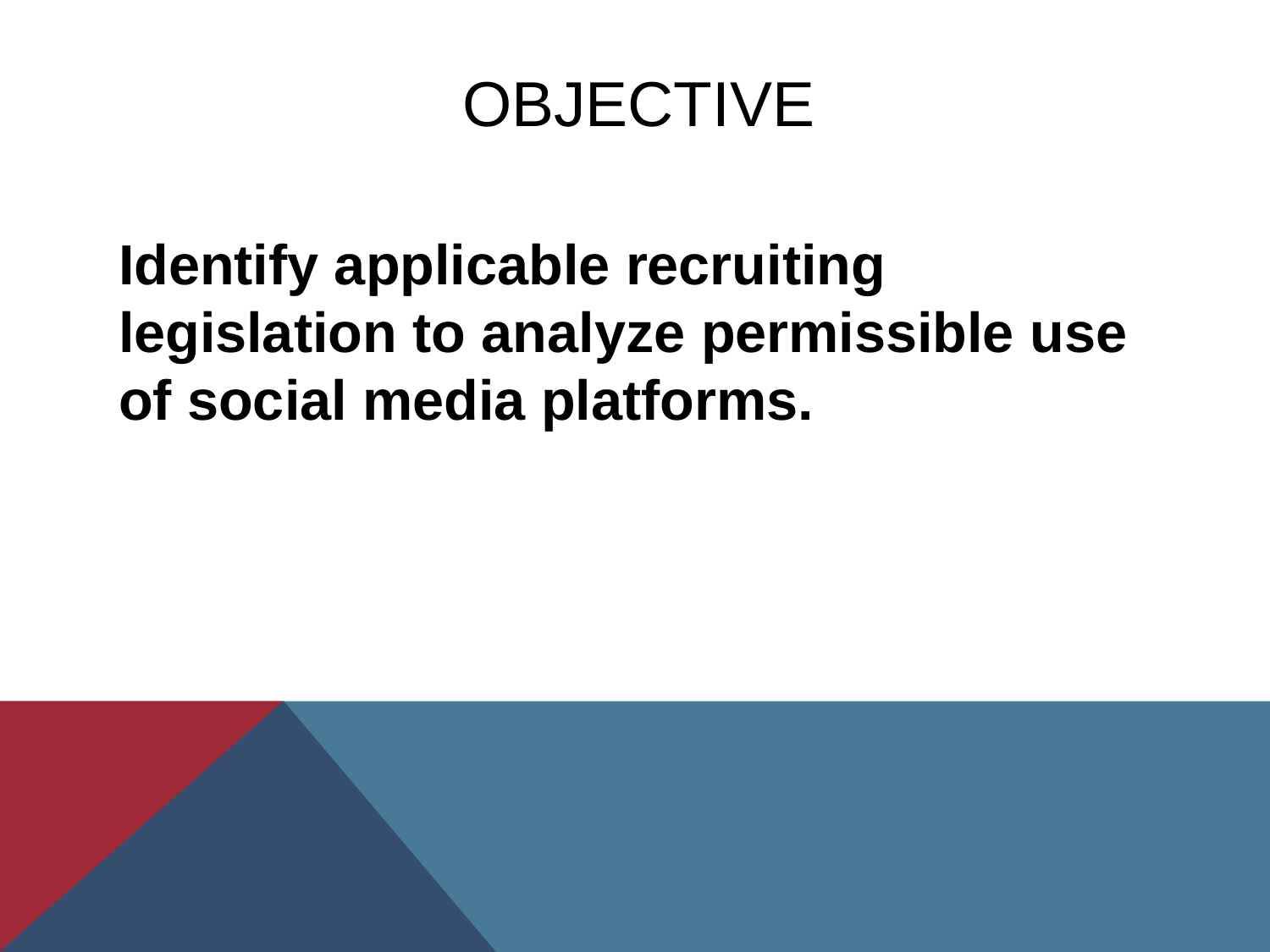

# Objective
Identify applicable recruiting legislation to analyze permissible use of social media platforms.